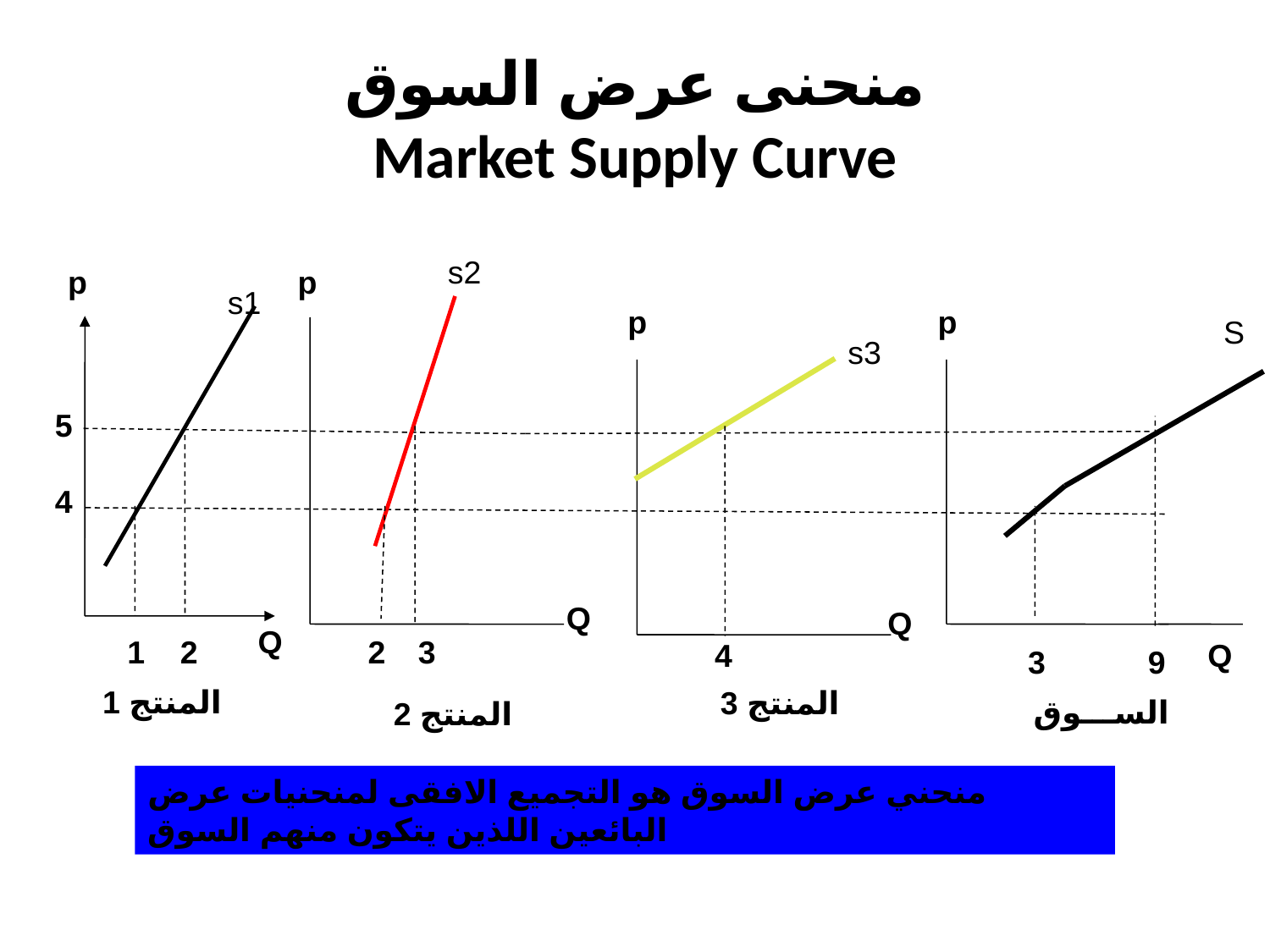

# منحنى عرض السوق Market Supply Curve

s2
p
p
s1

p
p

S

s3

5

4

Q
Q

Q

1    2
2
3
4
Q

3
9
المنتج 1
المنتج 3
الســـوق
المنتج 2
منحني عرض السوق هو التجميع الافقى لمنحنيات عرض البائعين اللذين يتكون منهم السوق